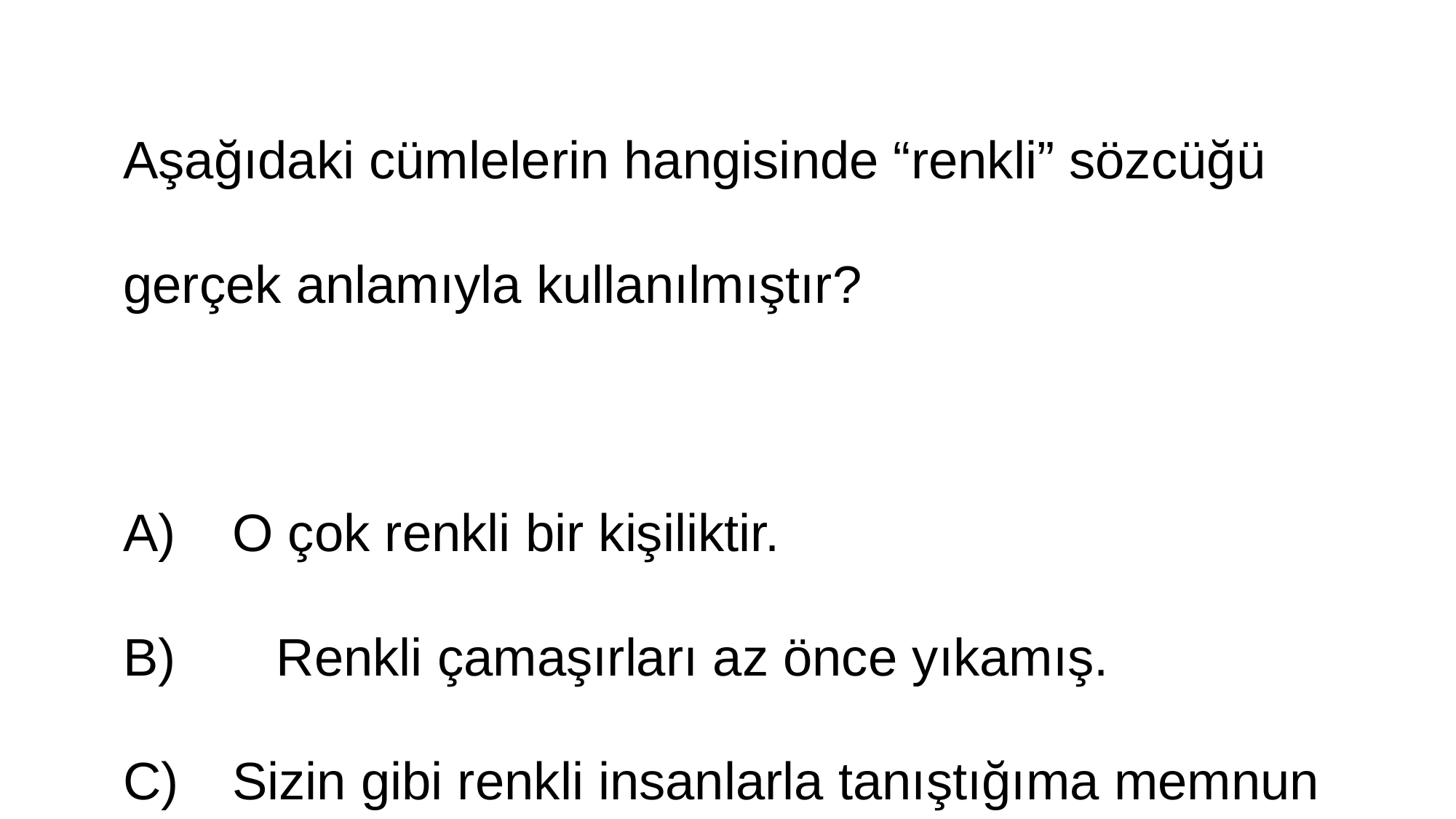

Aşağıdaki cümlelerin hangisinde “renkli” sözcüğü gerçek anlamıyla kullanılmıştır?

A)	O çok renkli bir kişiliktir.
B)	   Renkli çamaşırları az önce yıkamış.
C)	Sizin gibi renkli insanlarla tanıştığıma memnun oldum.
D)	Renkli şarkıcılar dinlemeyi severim.